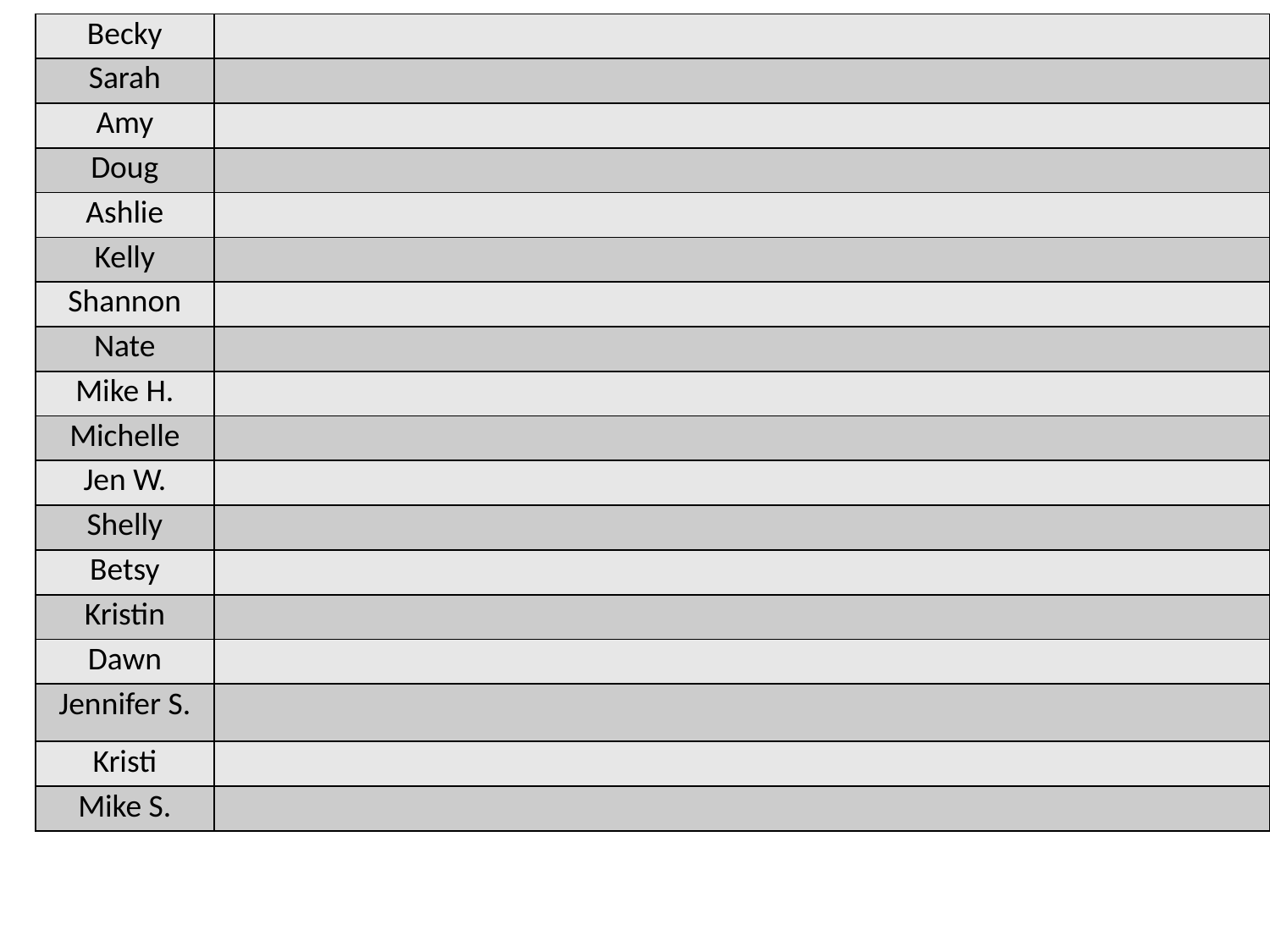

| Becky |  |
| --- | --- |
| Sarah |  |
| Amy |  |
| Doug |  |
| Ashlie |  |
| Kelly |  |
| Shannon |  |
| Nate |  |
| Mike H. |  |
| Michelle |  |
| Jen W. |  |
| Shelly |  |
| Betsy |  |
| Kristin |  |
| Dawn |  |
| Jennifer S. |  |
| Kristi |  |
| Mike S. |  |
# Question of the week